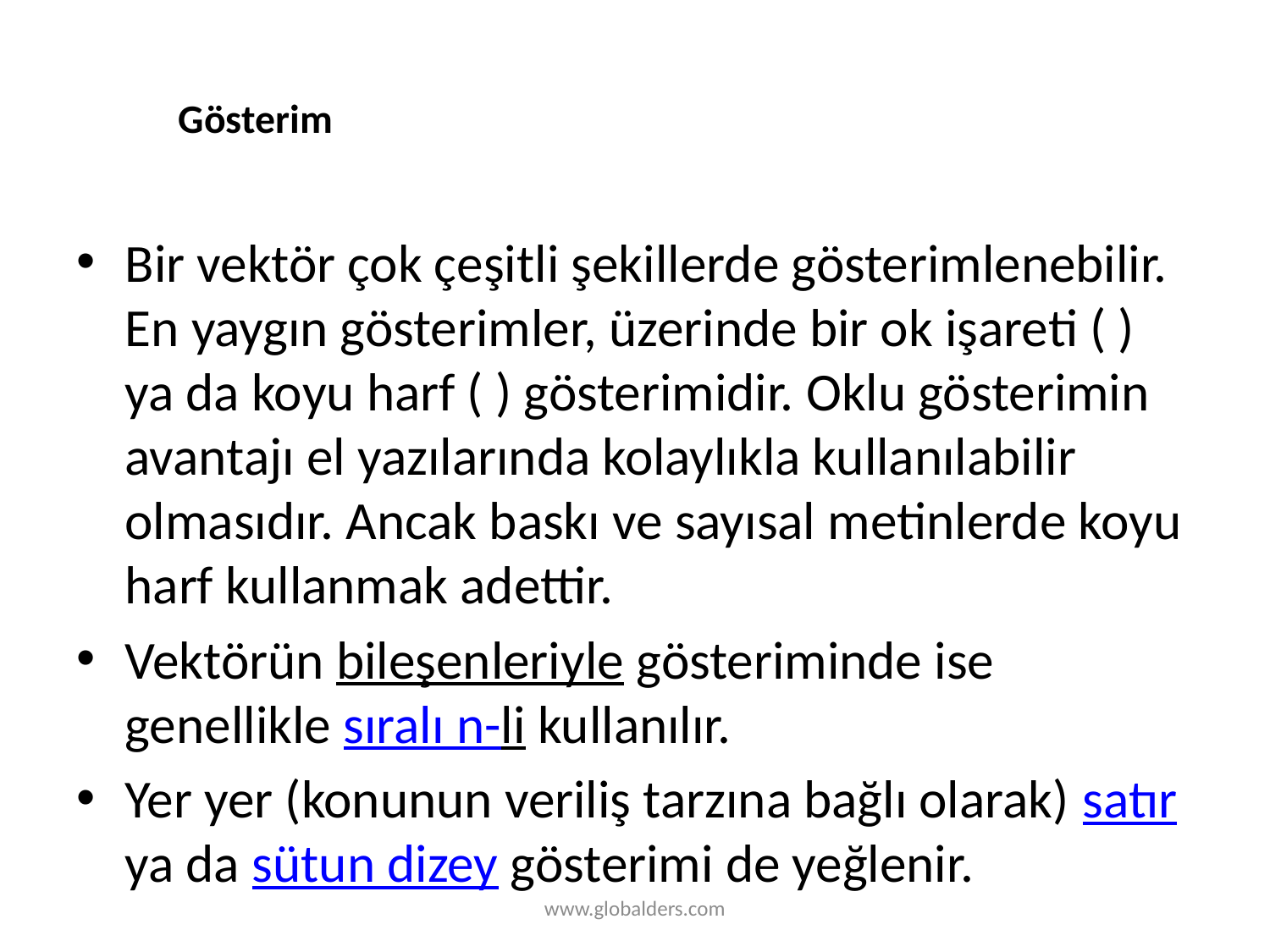

# Gösterim
Bir vektör çok çeşitli şekillerde gösterimlenebilir. En yaygın gösterimler, üzerinde bir ok işareti ( ) ya da koyu harf ( ) gösterimidir. Oklu gösterimin avantajı el yazılarında kolaylıkla kullanılabilir olmasıdır. Ancak baskı ve sayısal metinlerde koyu harf kullanmak adettir.
Vektörün bileşenleriyle gösteriminde ise genellikle sıralı n-li kullanılır.
Yer yer (konunun veriliş tarzına bağlı olarak) satır ya da sütun dizey gösterimi de yeğlenir.

www.globalders.com